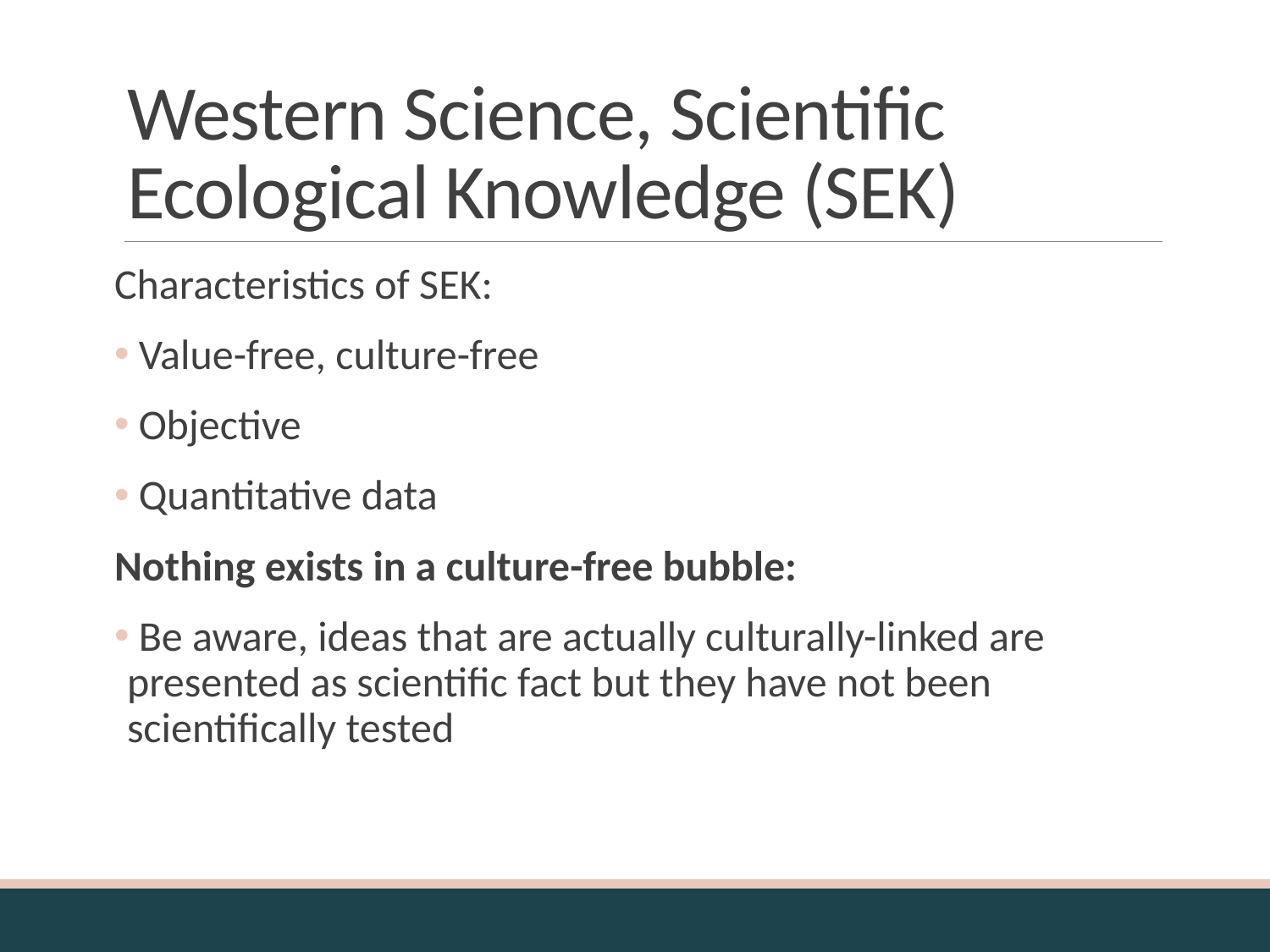

# Western Science, Scientific Ecological Knowledge (SEK)
Characteristics of SEK:
 Value-free, culture-free
 Objective
 Quantitative data
Nothing exists in a culture-free bubble:
 Be aware, ideas that are actually culturally-linked are presented as scientific fact but they have not been scientifically tested